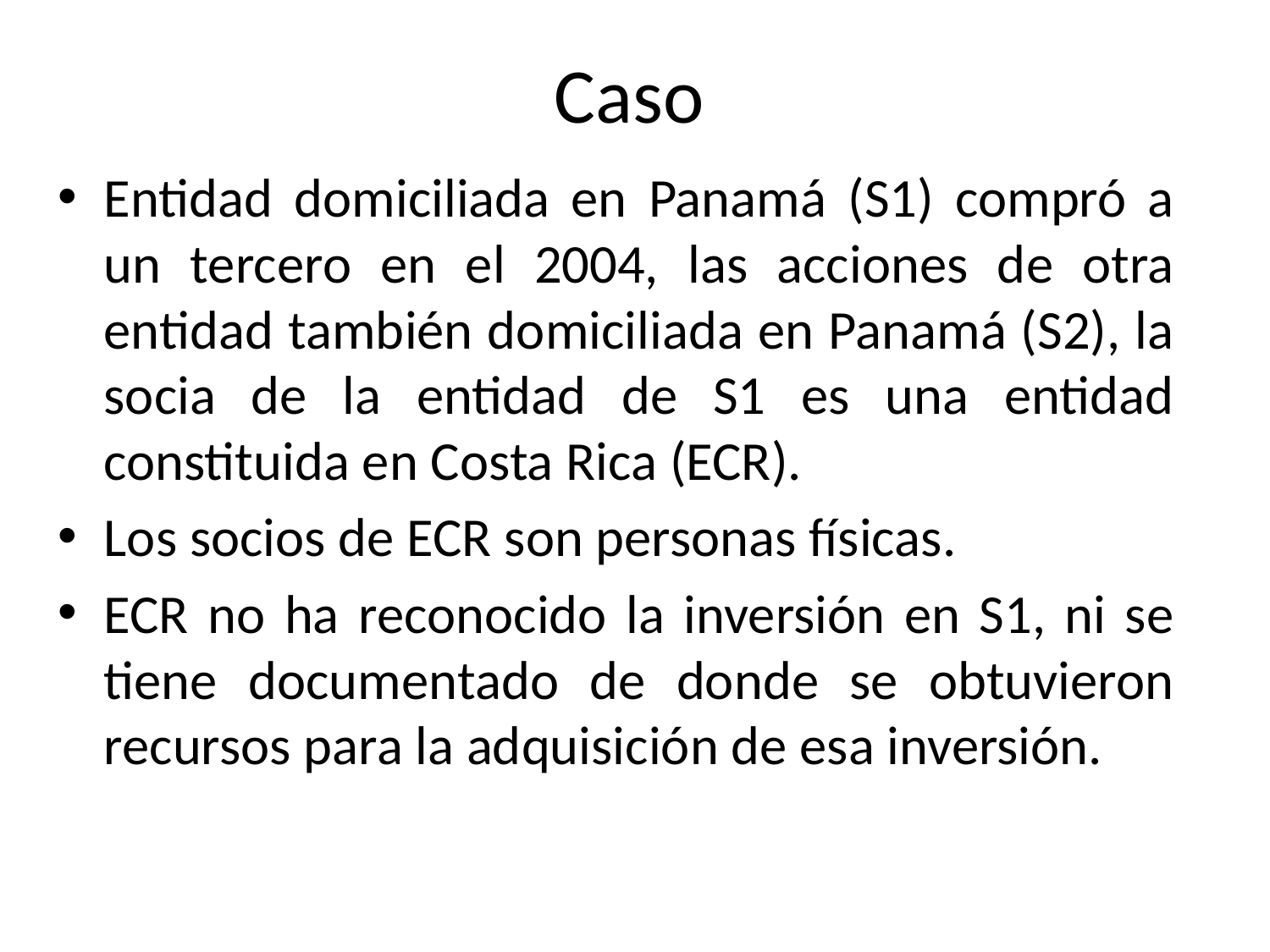

# Caso
Entidad domiciliada en Panamá (S1) compró a un tercero en el 2004, las acciones de otra entidad también domiciliada en Panamá (S2), la socia de la entidad de S1 es una entidad constituida en Costa Rica (ECR).
Los socios de ECR son personas físicas.
ECR no ha reconocido la inversión en S1, ni se tiene documentado de donde se obtuvieron recursos para la adquisición de esa inversión.